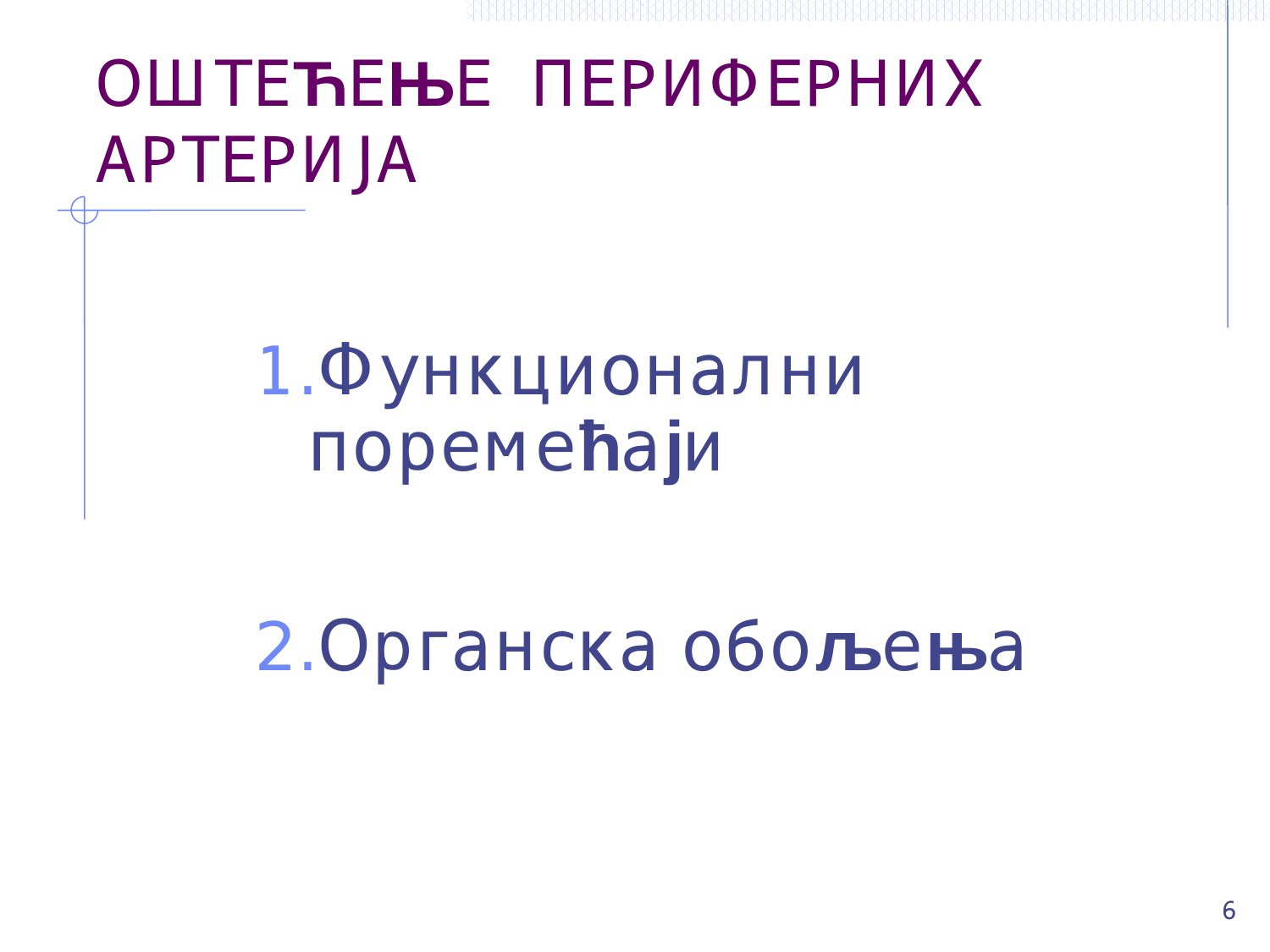

# ОШТЕЋЕЊЕ  ПЕРИФЕРНИХ  АРТЕРИЈА
Функционални  поремећаји

Органска обољења

6